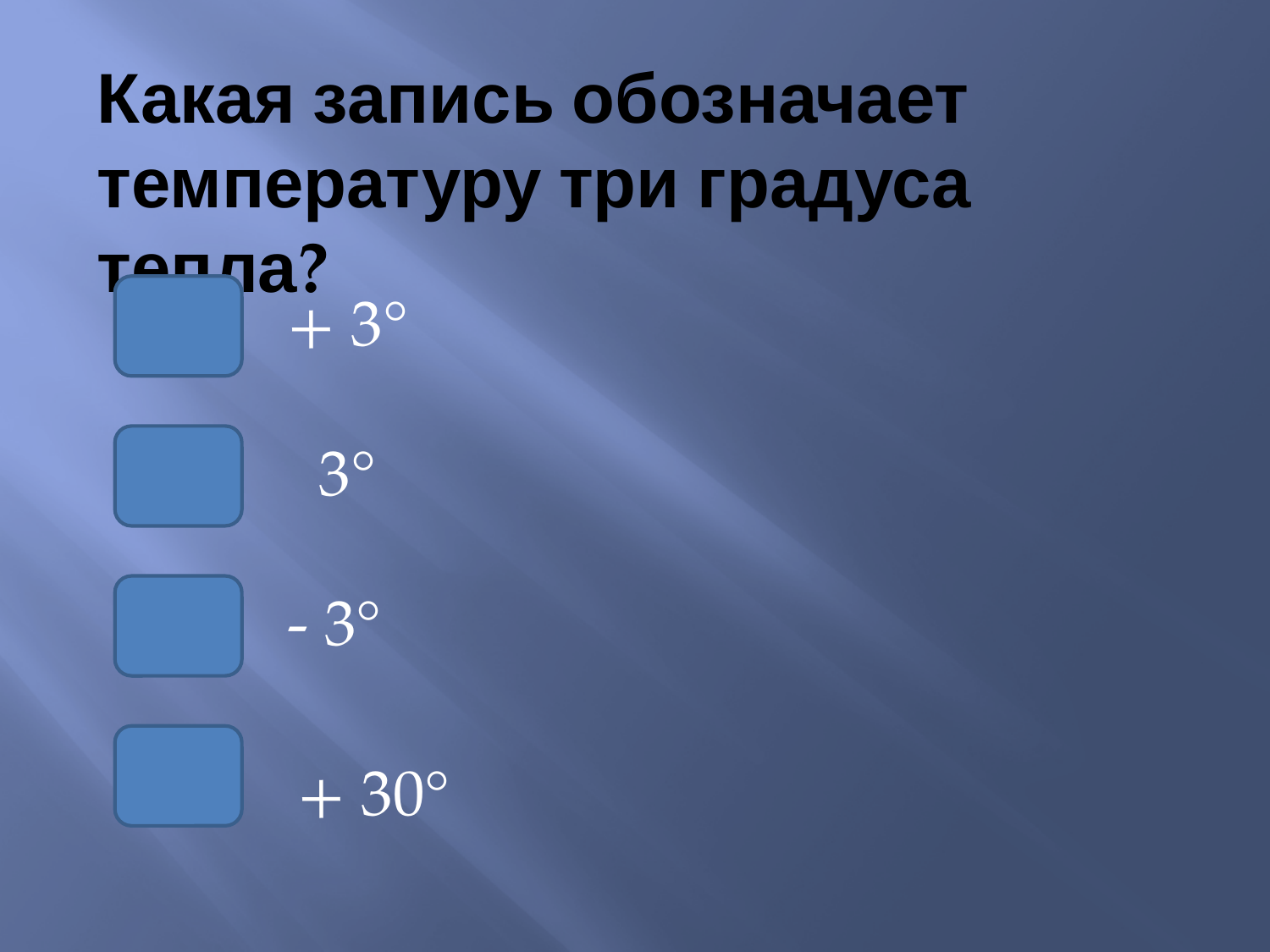

Какая запись обозначает  температуру три градуса тепла?

+ 3°

  3°

- 3°

+ 30°